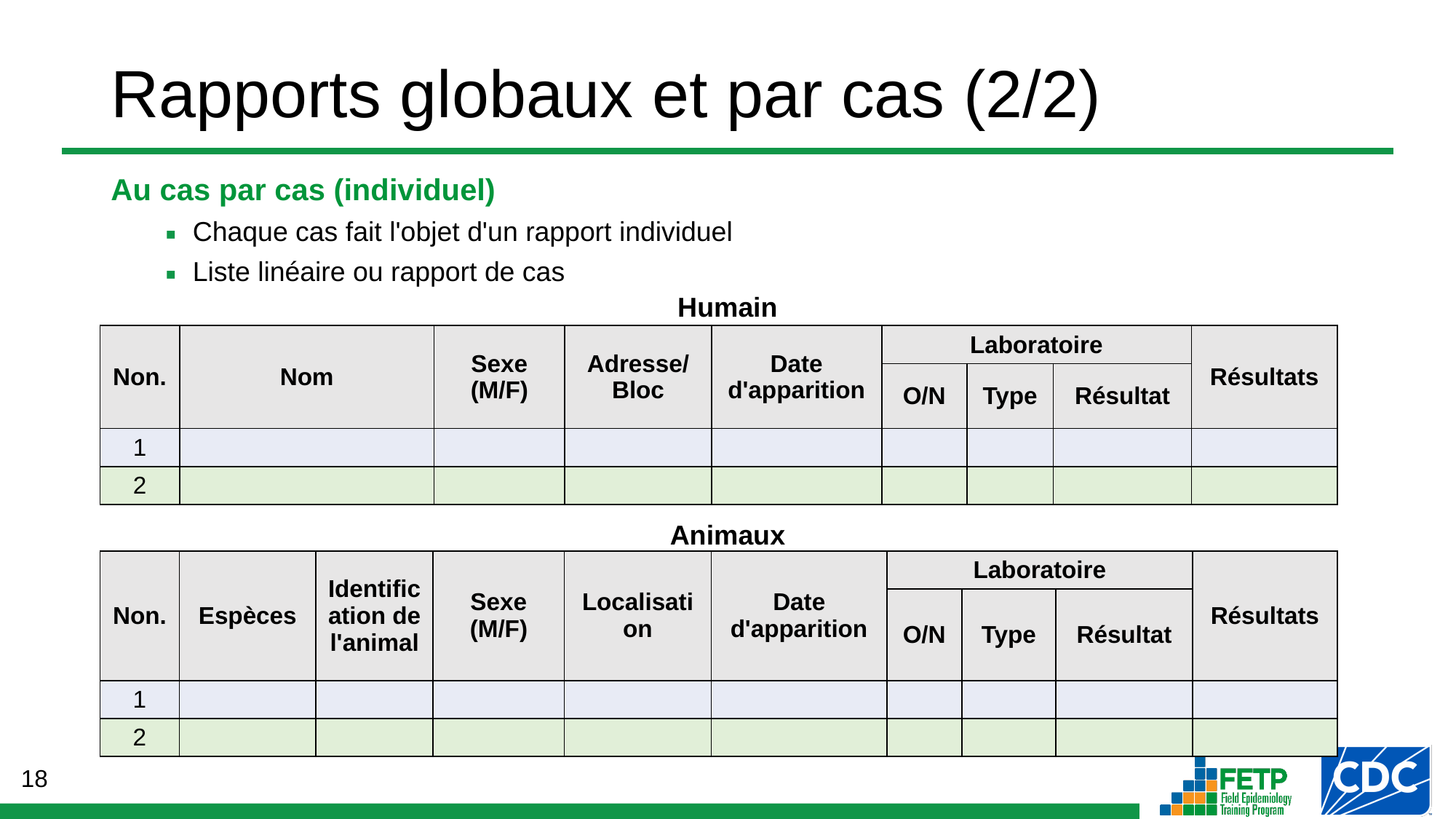

# Rapports globaux et par cas (2/2)
Au cas par cas (individuel)
Chaque cas fait l'objet d'un rapport individuel
Liste linéaire ou rapport de cas
Humain
| Non. | Nom | Sexe (M/F) | Adresse/ Bloc | Date d'apparition | Laboratoire |  |  | Résultats |
| --- | --- | --- | --- | --- | --- | --- | --- | --- |
|  |  |  |  |  | O/N | Type | Résultat |  |
| 1 |  |  |  |  |  |  |  |  |
| 2 |  |  |  |  |  |  |  |  |
Animaux
| Non. | Espèces | Identification de l'animal | Sexe (M/F) | Localisation | Date d'apparition | Laboratoire |  |  | Résultats |
| --- | --- | --- | --- | --- | --- | --- | --- | --- | --- |
|  |  |  |  |  |  | O/N | Type | Résultat |  |
| 1 |  |  |  |  |  |  |  |  |  |
| 2 |  |  |  |  |  |  |  |  |  |